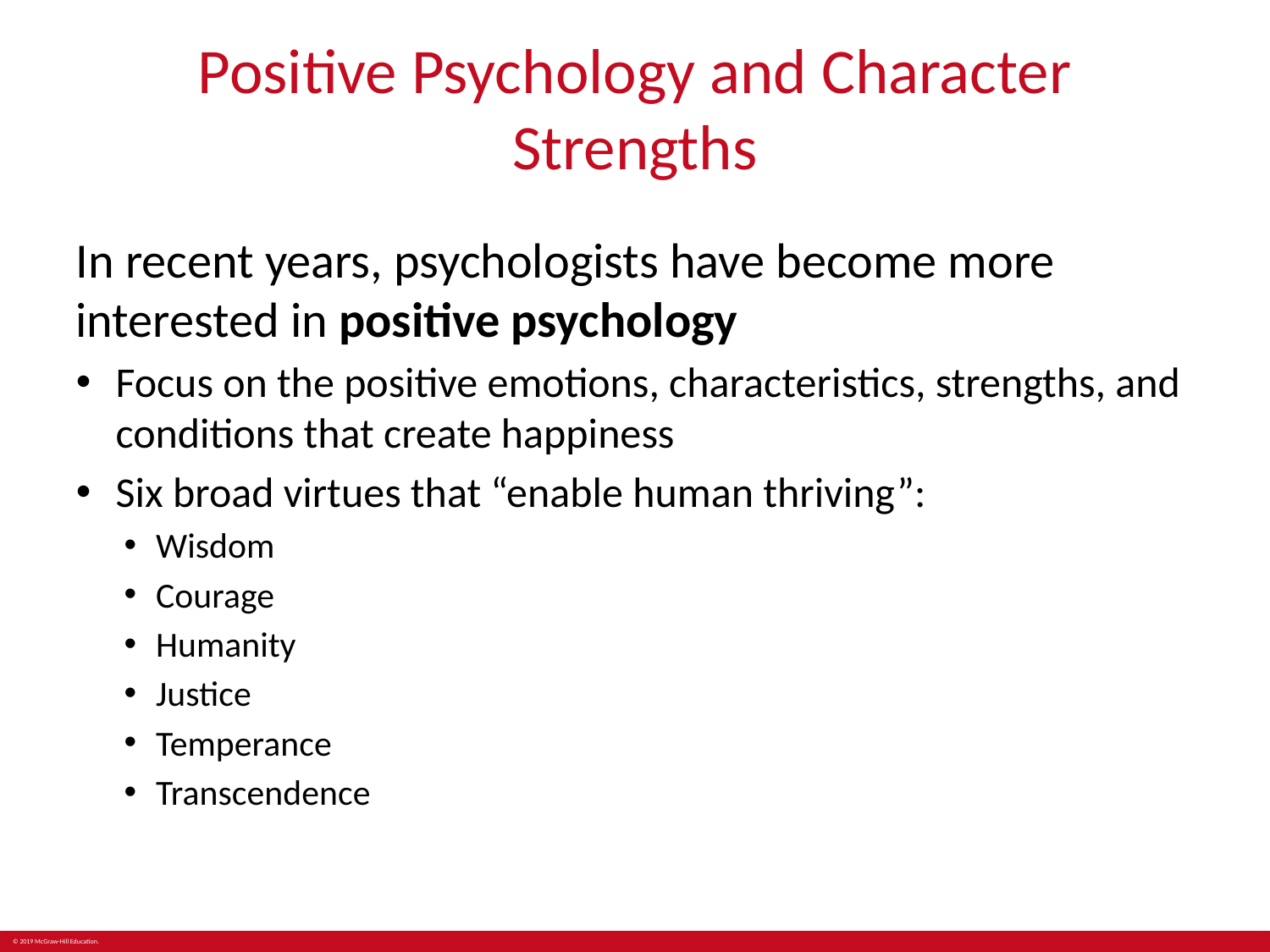

# Positive Psychology and Character Strengths
In recent years, psychologists have become more interested in positive psychology
Focus on the positive emotions, characteristics, strengths, and conditions that create happiness
Six broad virtues that “enable human thriving”:
Wisdom
Courage
Humanity
Justice
Temperance
Transcendence